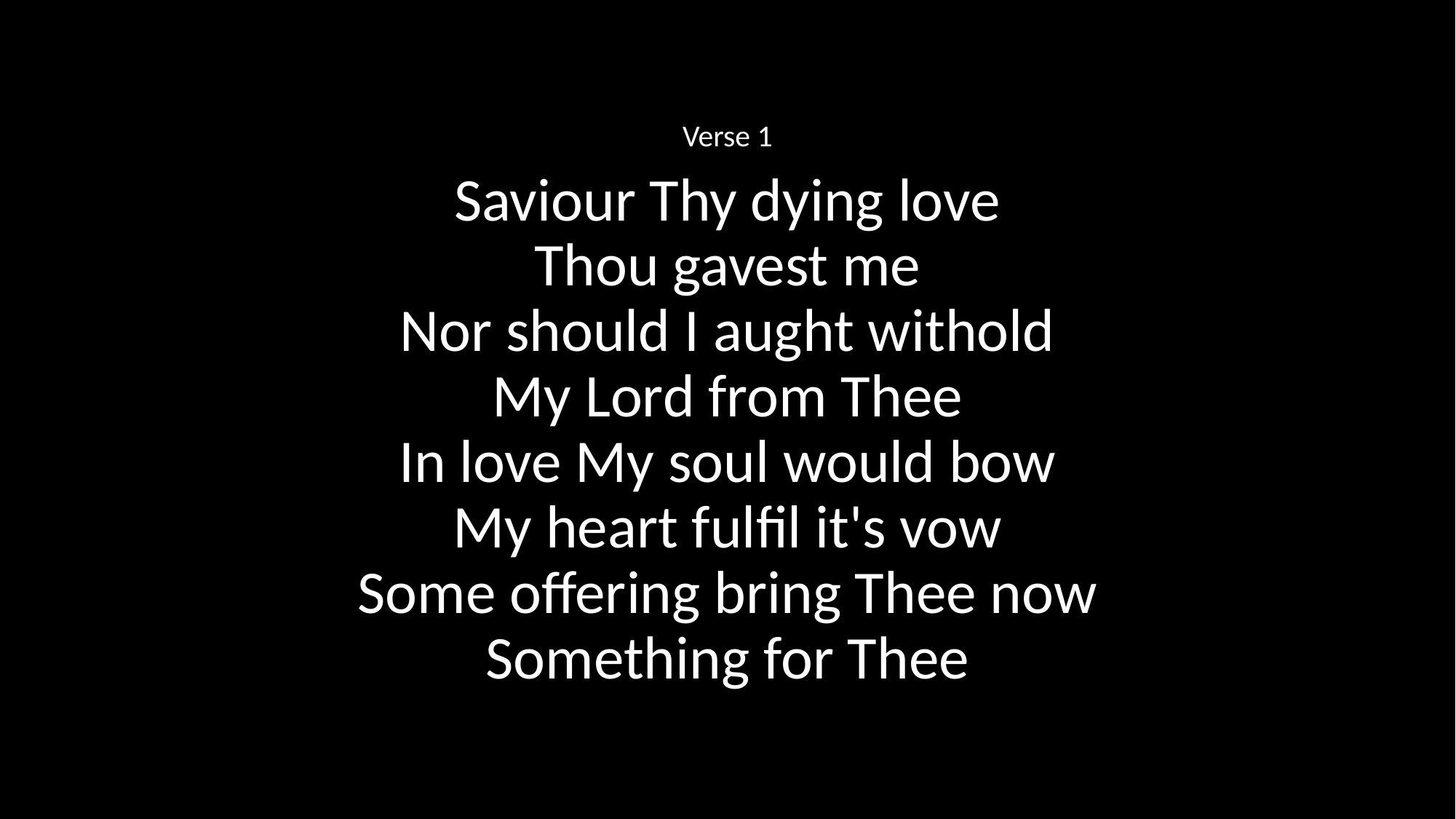

Verse 1
Saviour Thy dying love
Thou gavest me
Nor should I aught withold
My Lord from Thee
In love My soul would bow
My heart fulfil it's vow
Some offering bring Thee now
Something for Thee